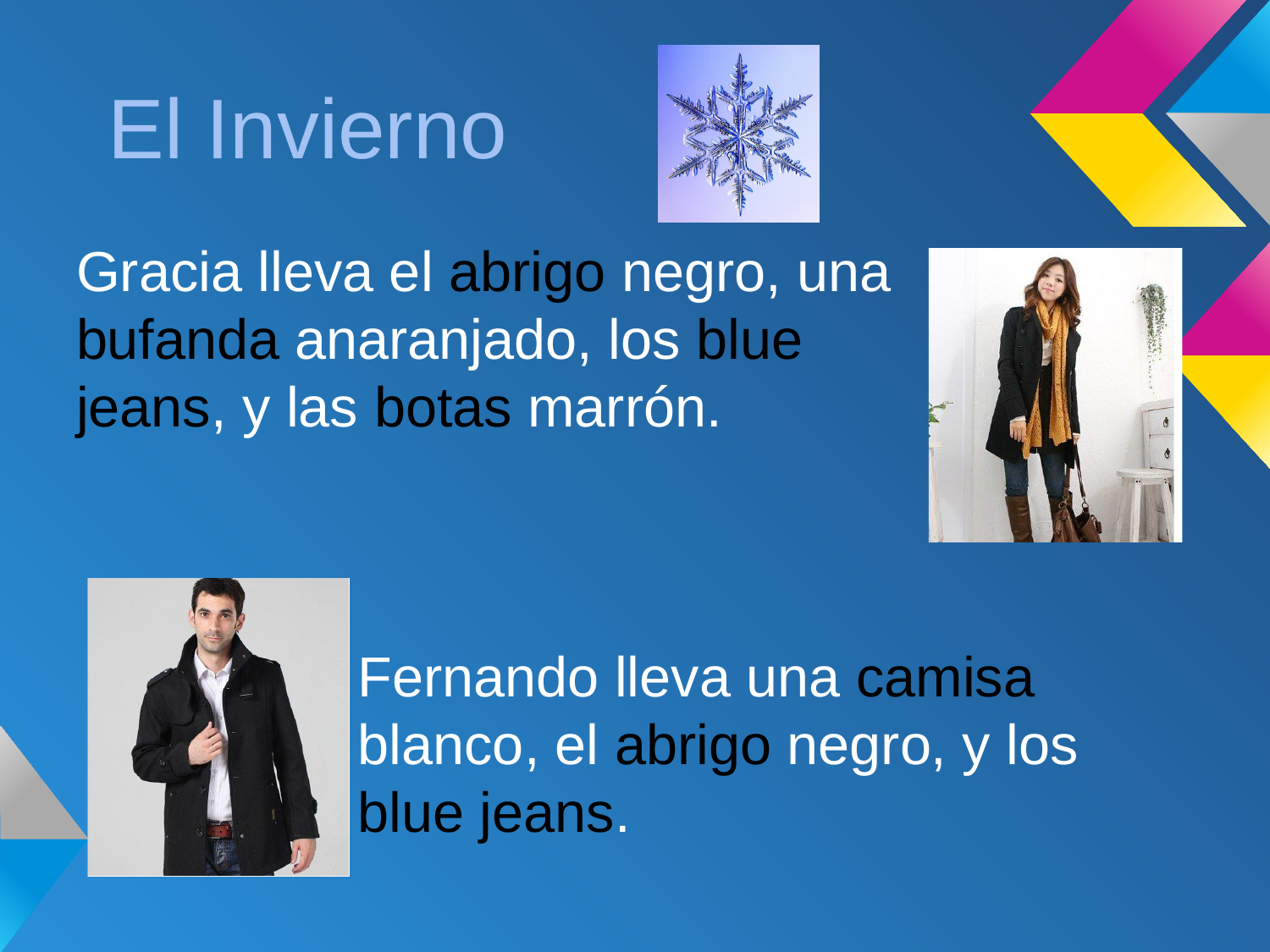

# El Invierno

Gracia lleva el abrigo negro, una
bufanda anaranjado, los blue
jeans, y las botas marrón.

                  Fernando lleva una camisa
                  blanco, el abrigo negro, y los
                  blue jeans.